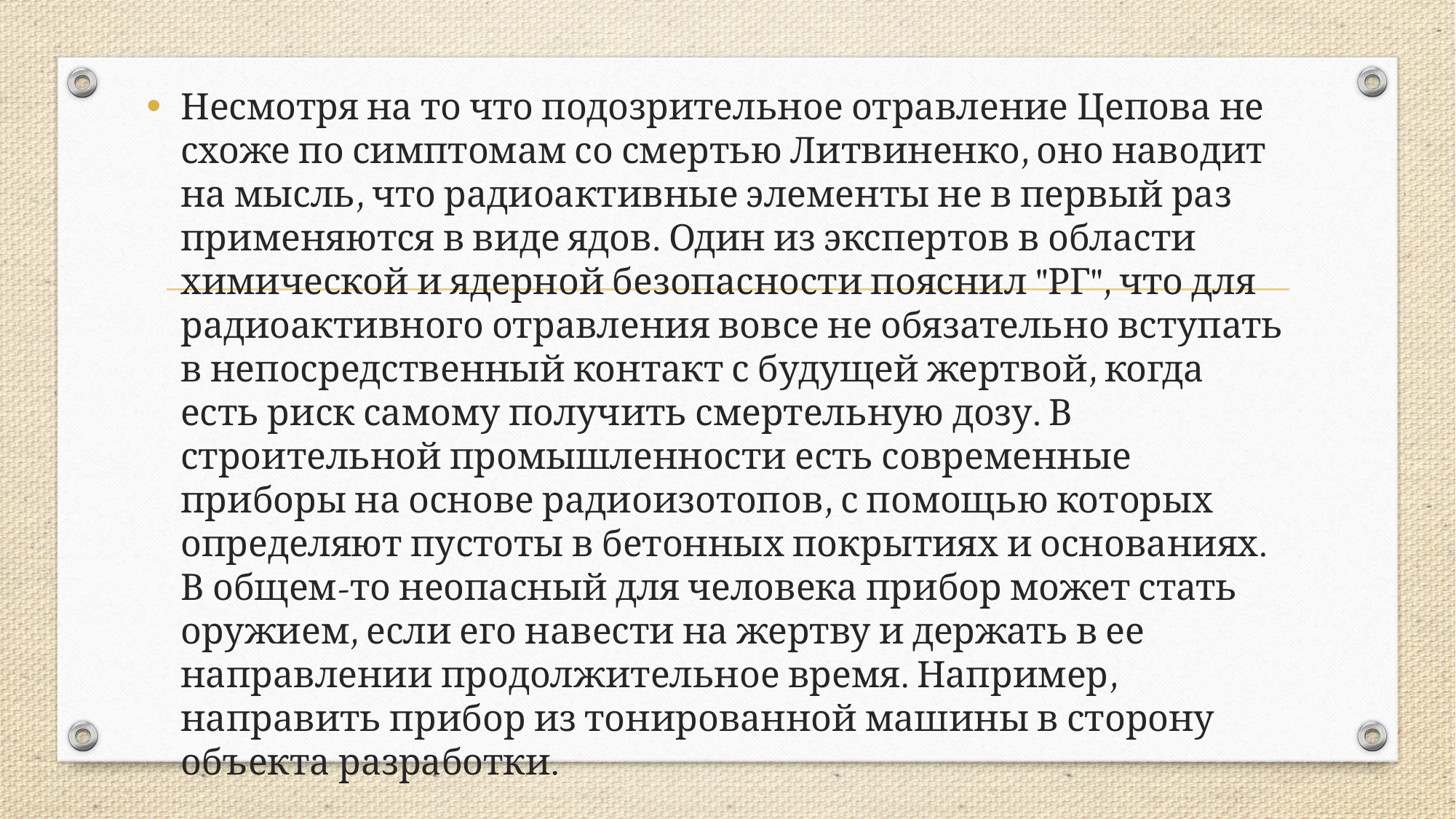

Несмотря на то что подозрительное отравление Цепова не схоже по симптомам со смертью Литвиненко, оно наводит на мысль, что радиоактивные элементы не в первый раз применяются в виде ядов. Один из экспертов в области химической и ядерной безопасности пояснил "РГ", что для радиоактивного отравления вовсе не обязательно вступать в непосредственный контакт с будущей жертвой, когда есть риск самому получить смертельную дозу. В строительной промышленности есть современные приборы на основе радиоизотопов, с помощью которых определяют пустоты в бетонных покрытиях и основаниях. В общем-то неопасный для человека прибор может стать оружием, если его навести на жертву и держать в ее направлении продолжительное время. Например, направить прибор из тонированной машины в сторону объекта разработки.